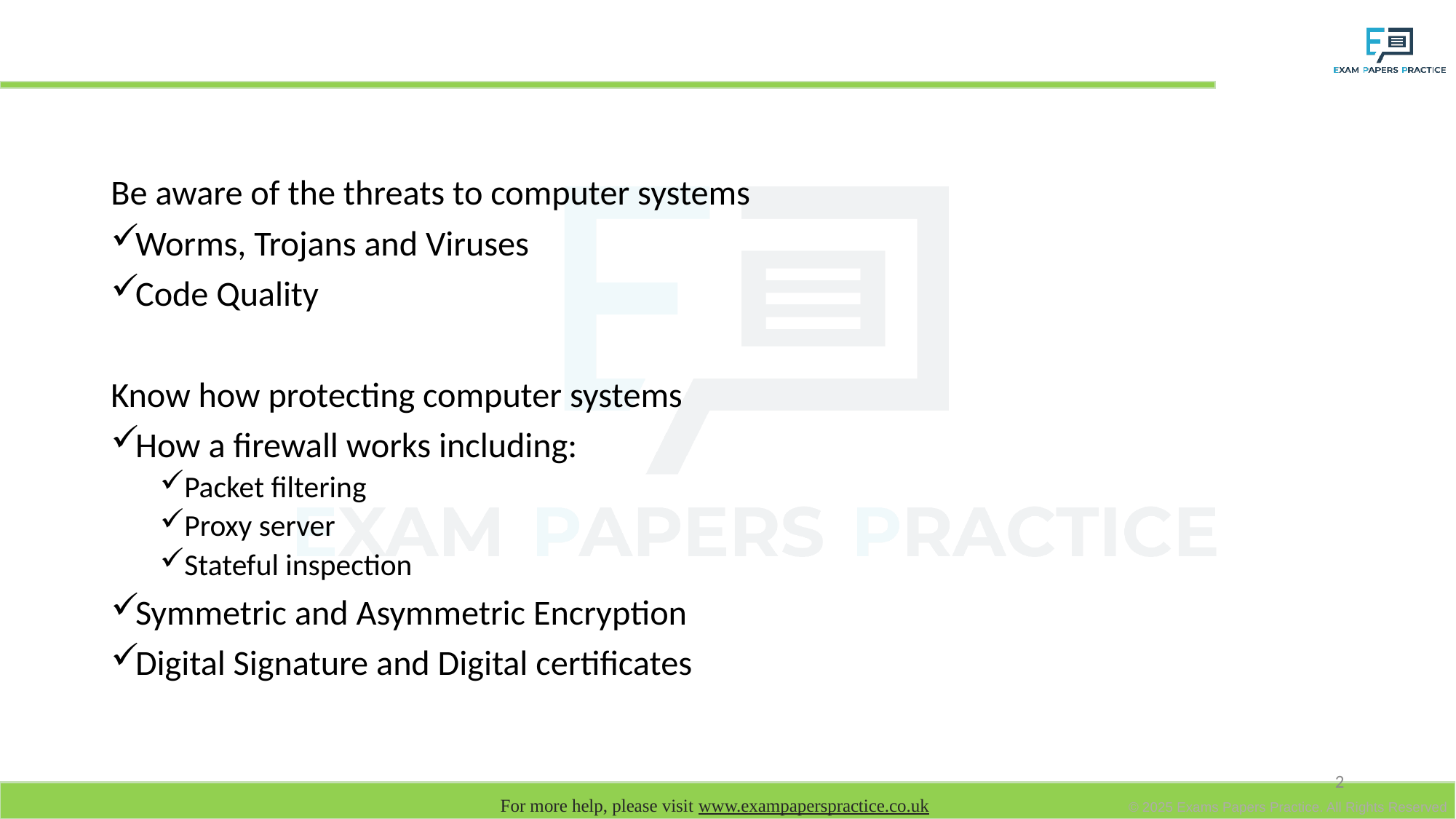

# Learning objectives
Be aware of the threats to computer systems
Worms, Trojans and Viruses
Code Quality

Know how protecting computer systems
How a firewall works including:
Packet filtering
Proxy server
Stateful inspection
Symmetric and Asymmetric Encryption
Digital Signature and Digital certificates
2